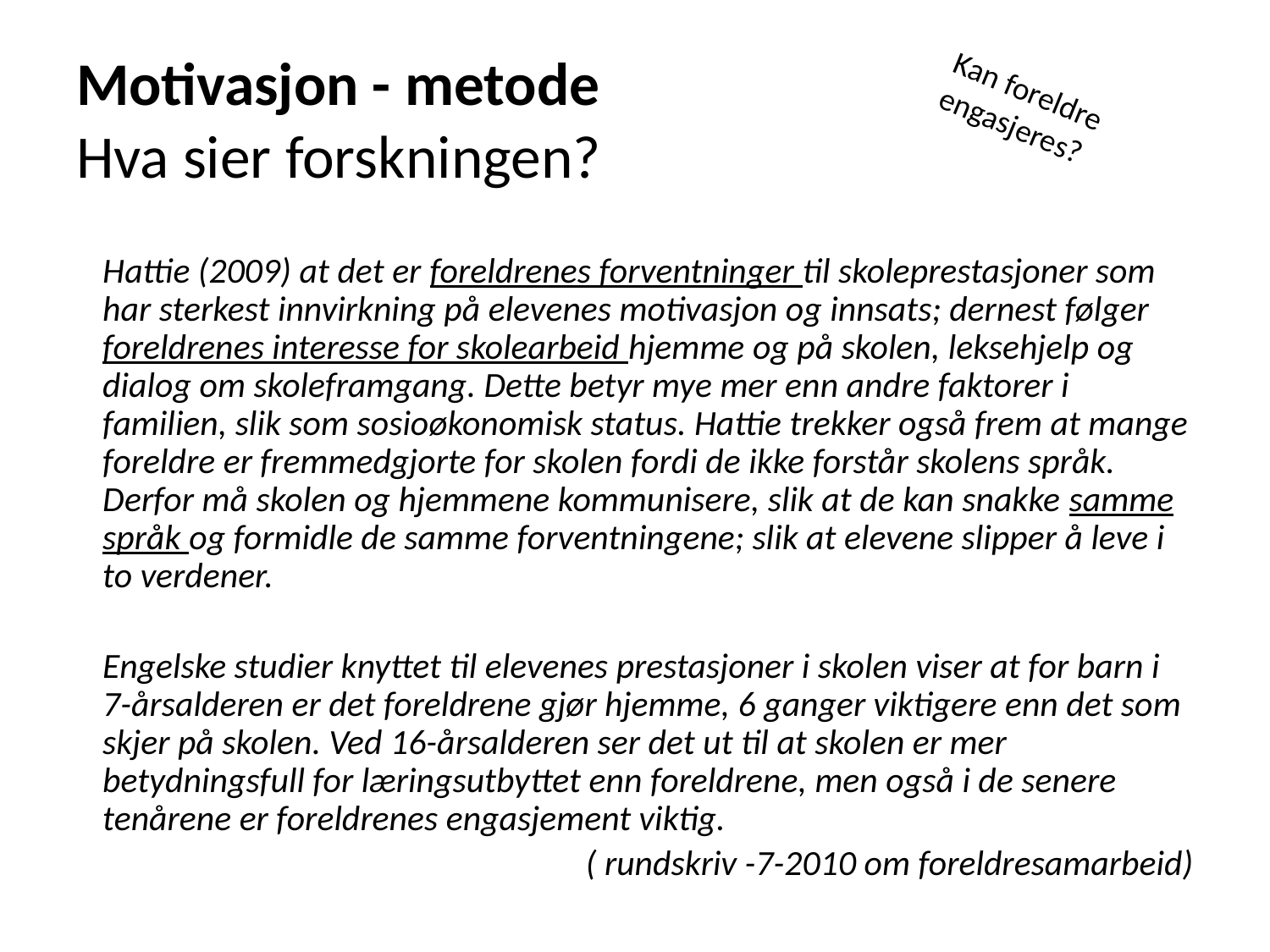

# Motivasjon - metode Hva sier forskningen?
Kan foreldre engasjeres?
	Hattie (2009) at det er foreldrenes forventninger til skoleprestasjoner som har sterkest innvirkning på elevenes motivasjon og innsats; dernest følger foreldrenes interesse for skolearbeid hjemme og på skolen, leksehjelp og dialog om skoleframgang. Dette betyr mye mer enn andre faktorer i familien, slik som sosioøkonomisk status. Hattie trekker også frem at mange foreldre er fremmedgjorte for skolen fordi de ikke forstår skolens språk. Derfor må skolen og hjemmene kommunisere, slik at de kan snakke samme språk og formidle de samme forventningene; slik at elevene slipper å leve i to verdener.

	Engelske studier knyttet til elevenes prestasjoner i skolen viser at for barn i 7-årsalderen er det foreldrene gjør hjemme, 6 ganger viktigere enn det som skjer på skolen. Ved 16-årsalderen ser det ut til at skolen er mer betydningsfull for læringsutbyttet enn foreldrene, men også i de senere tenårene er foreldrenes engasjement viktig.
( rundskriv -7-2010 om foreldresamarbeid)